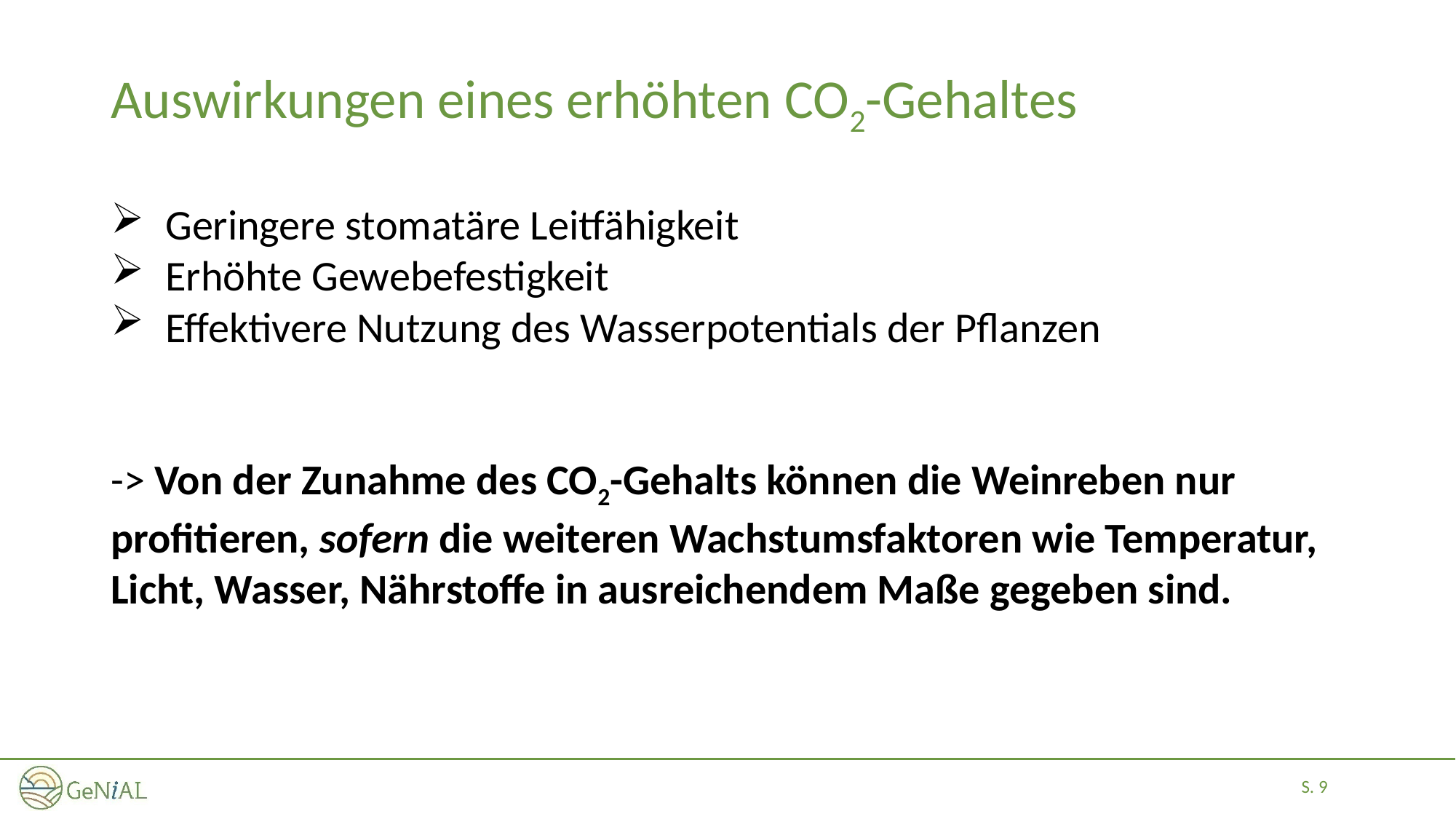

# Auswirkungen eines erhöhten CO2-Gehaltes

Geringere stomatäre Leitfähigkeit
Erhöhte Gewebefestigkeit
Effektivere Nutzung des Wasserpotentials der Pflanzen

-> Von der Zunahme des CO2-Gehalts können die Weinreben nur profitieren, sofern die weiteren Wachstumsfaktoren wie Temperatur, Licht, Wasser, Nährstoffe in ausreichendem Maße gegeben sind.